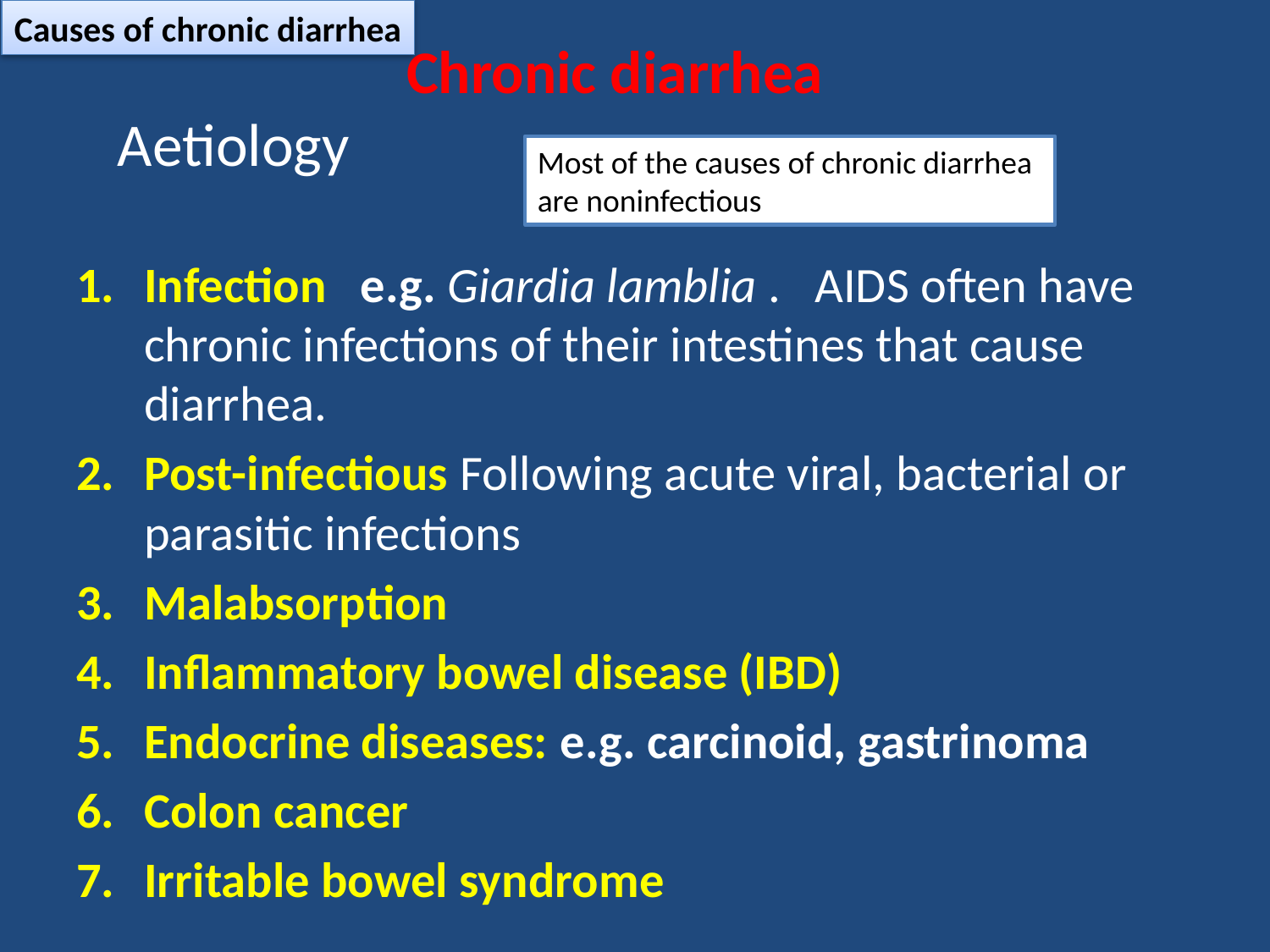

Causes of chronic diarrhea
# Chronic diarrhea Aetiology
Most of the causes of chronic diarrhea are noninfectious
Infection   e.g. Giardia lamblia .   AIDS often have chronic infections of their intestines that cause diarrhea.
Post-infectious Following acute viral, bacterial or parasitic infections
Malabsorption
Inflammatory bowel disease (IBD)
Endocrine diseases: e.g. carcinoid, gastrinoma
Colon cancer
Irritable bowel syndrome